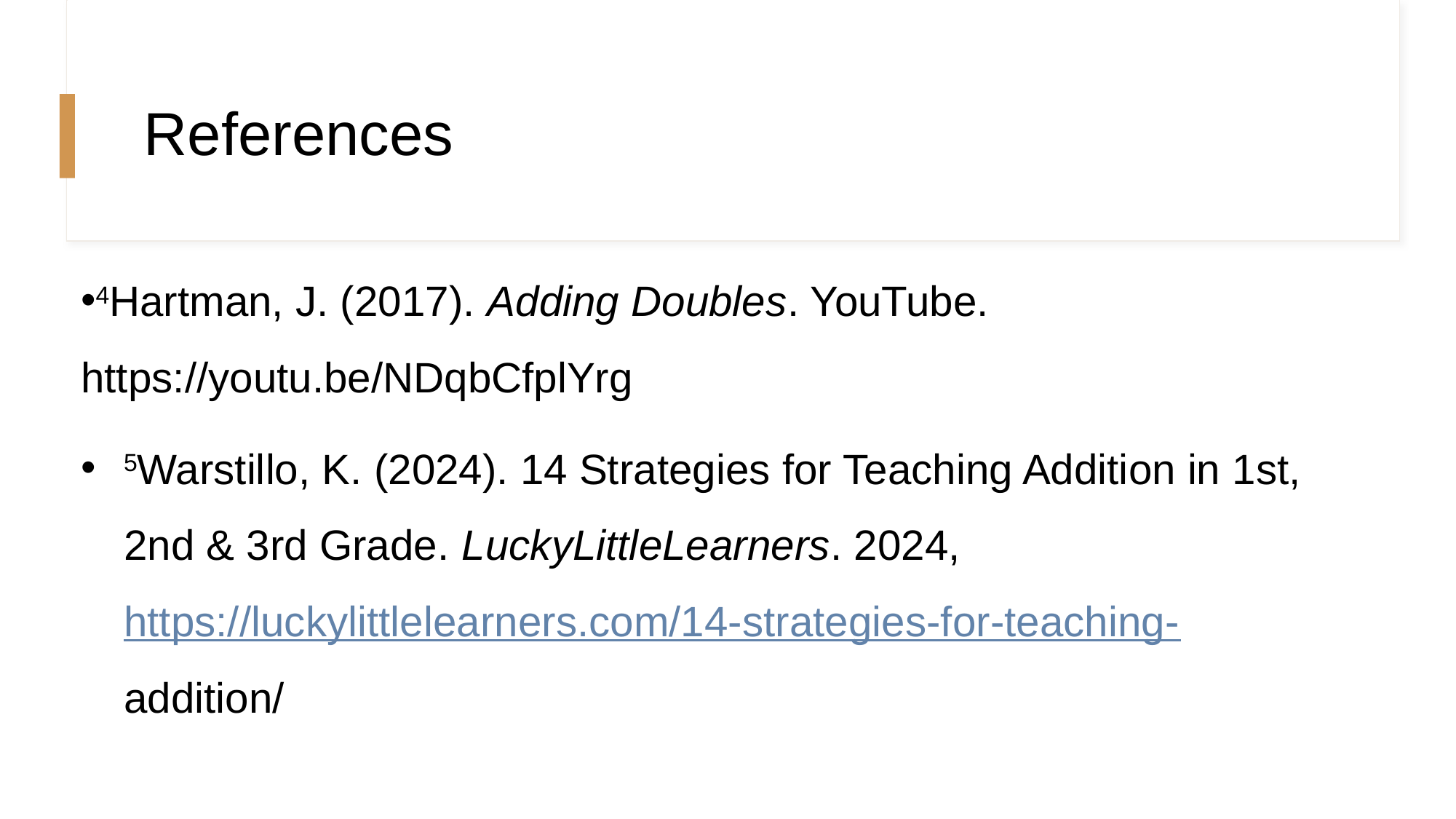

# References
4Hartman, J. (2017). Adding Doubles. YouTube. 	https://youtu.be/NDqbCfplYrg
5Warstillo, K. (2024). 14 Strategies for Teaching Addition in 1st, 	2nd & 3rd Grade. LuckyLittleLearners. 2024, 	https://luckylittlelearners.com/14-strategies-for-teaching-	addition/